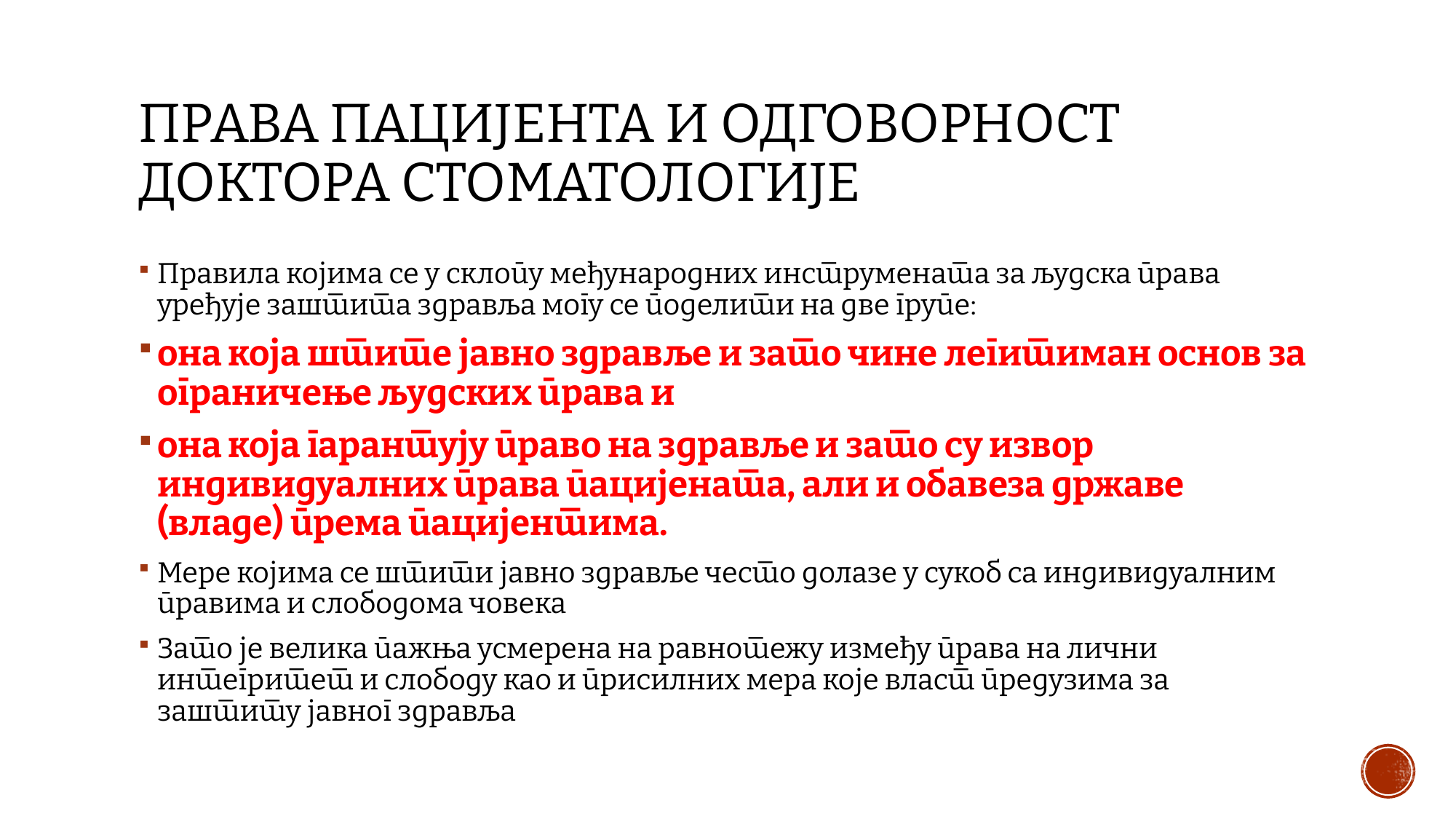

# Права пацијента и одговорност доктора стоматологије
Правила којима се у склопу међународних инструмената за људска права уређује заштита здравља могу се поделити на две групе:
она која штите јавно здравље и зато чине легитиман основ за ограничење људских права и
она која гарантују право на здравље и зато су извор индивидуалних права пацијената, али и обавеза државе (владе) према пацијентима.
Мере којима се штити јавно здравље често долазе у сукоб са индивидуалним правима и слободома човека
Зато је велика пажња усмерена на равнотежу између права на лични интегритет и слободу као и присилних мера које власт предузима за заштиту јавног здравља